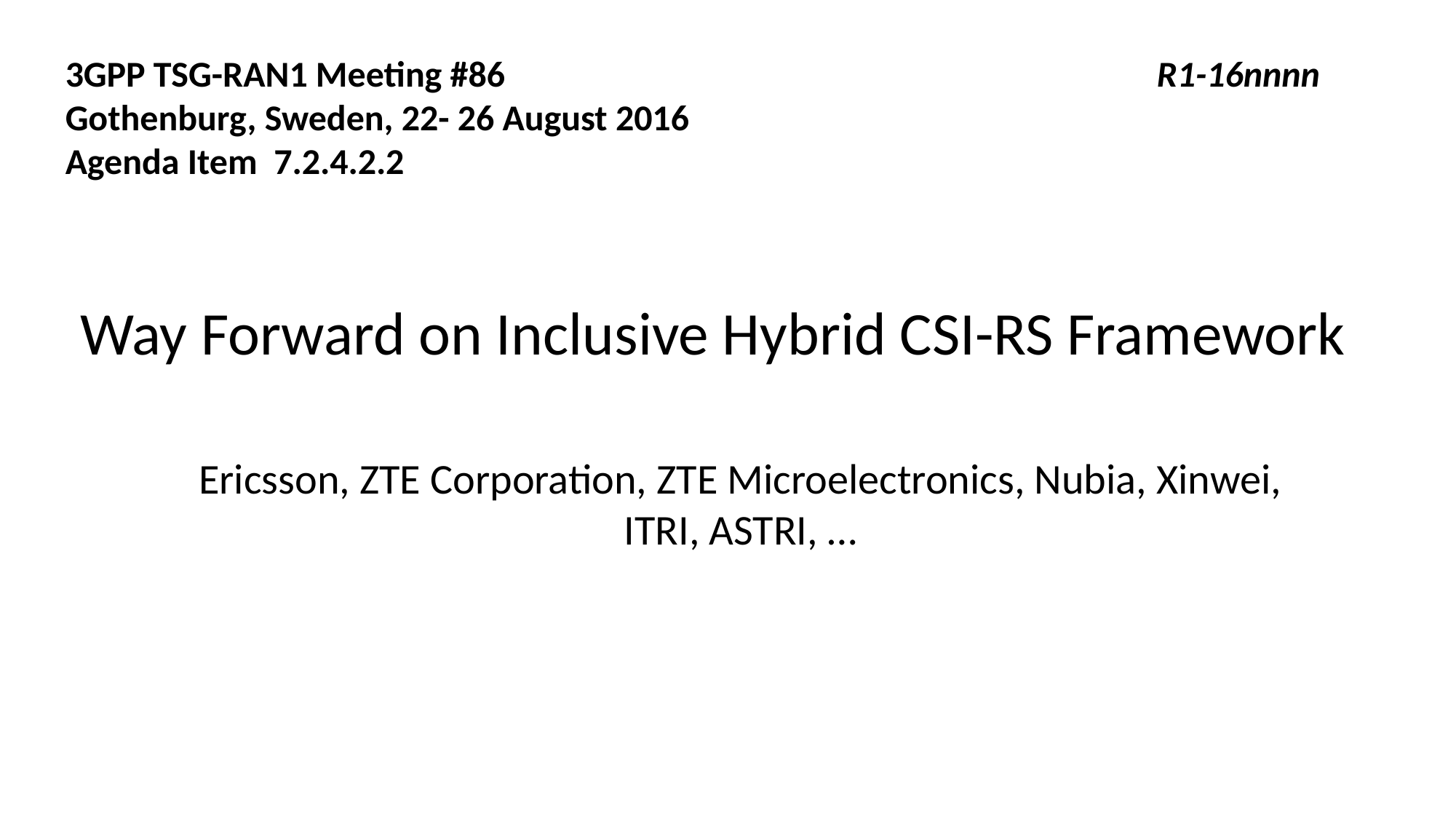

3GPP TSG-RAN1 Meeting #86						R1-16nnnn
Gothenburg, Sweden, 22- 26 August 2016
Agenda Item  7.2.4.2.2
Way Forward on Inclusive Hybrid CSI-RS Framework
Ericsson, ZTE Corporation, ZTE Microelectronics, Nubia, Xinwei, ITRI, ASTRI, …